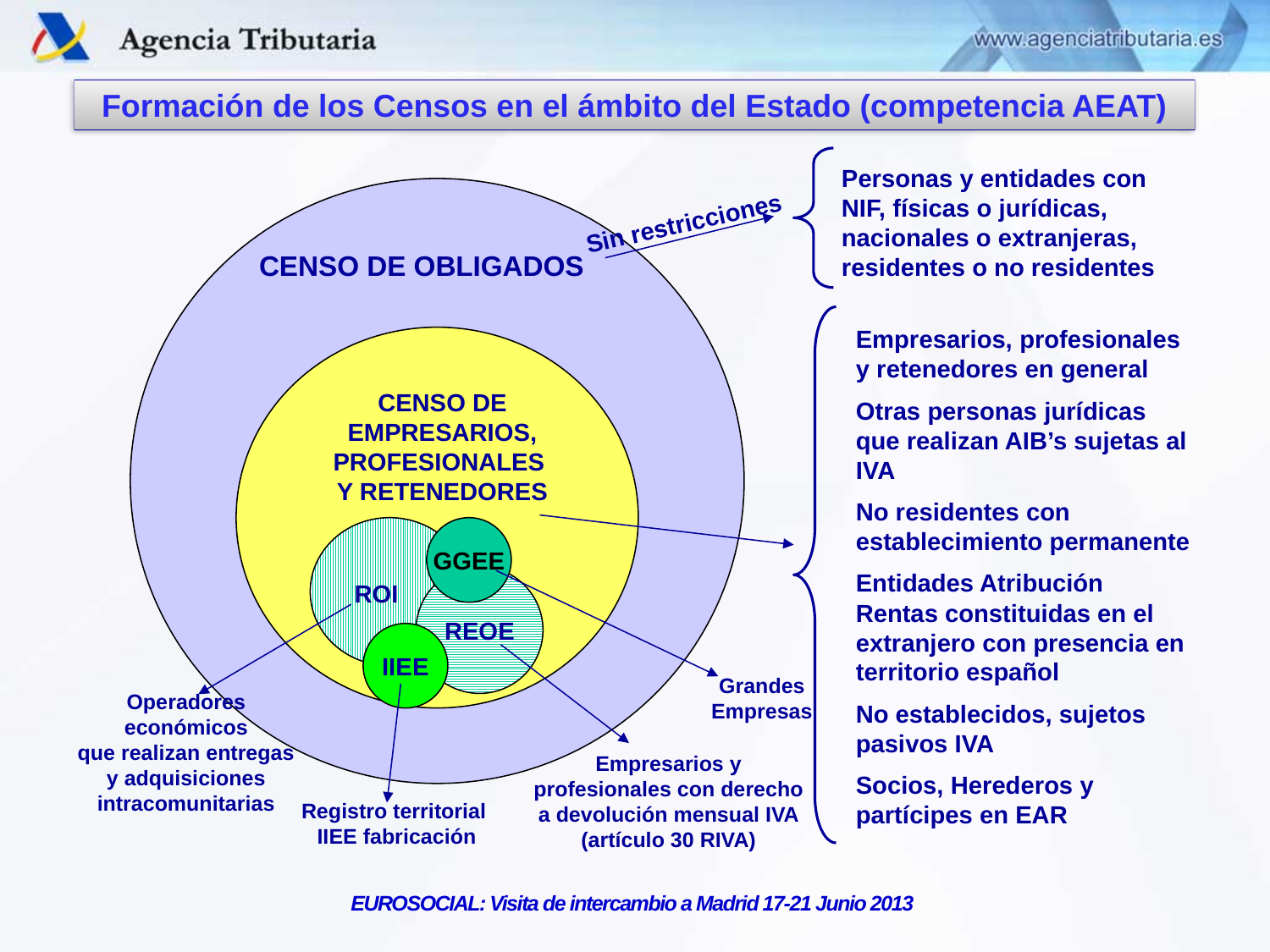

Formación de los Censos en el ámbito del Estado (competencia AEAT)

Personas y entidades con NIF, físicas o jurídicas, nacionales o extranjeras, residentes o no residentes

Sin restricciones

CENSO DE OBLIGADOS

Empresarios, profesionales y retenedores en general
Otras personas jurídicas que realizan AIB’s sujetas al IVA
No residentes con establecimiento permanente
Entidades Atribución Rentas constituidas en el extranjero con presencia en territorio español
No establecidos, sujetos pasivos IVA
Socios, Herederos y partícipes en EAR

CENSO DE EMPRESARIOS,
PROFESIONALES
Y RETENEDORES

GGEE

REOE

ROI

IIEE

Grandes Empresas
Operadores económicos
que realizan entregas y adquisiciones
intracomunitarias

Empresarios y profesionales con derecho a devolución mensual IVA (artículo 30 RIVA)
Registro territorial
IIEE fabricación
EUROSOCIAL: Visita de intercambio a Madrid 17-21 Junio 2013